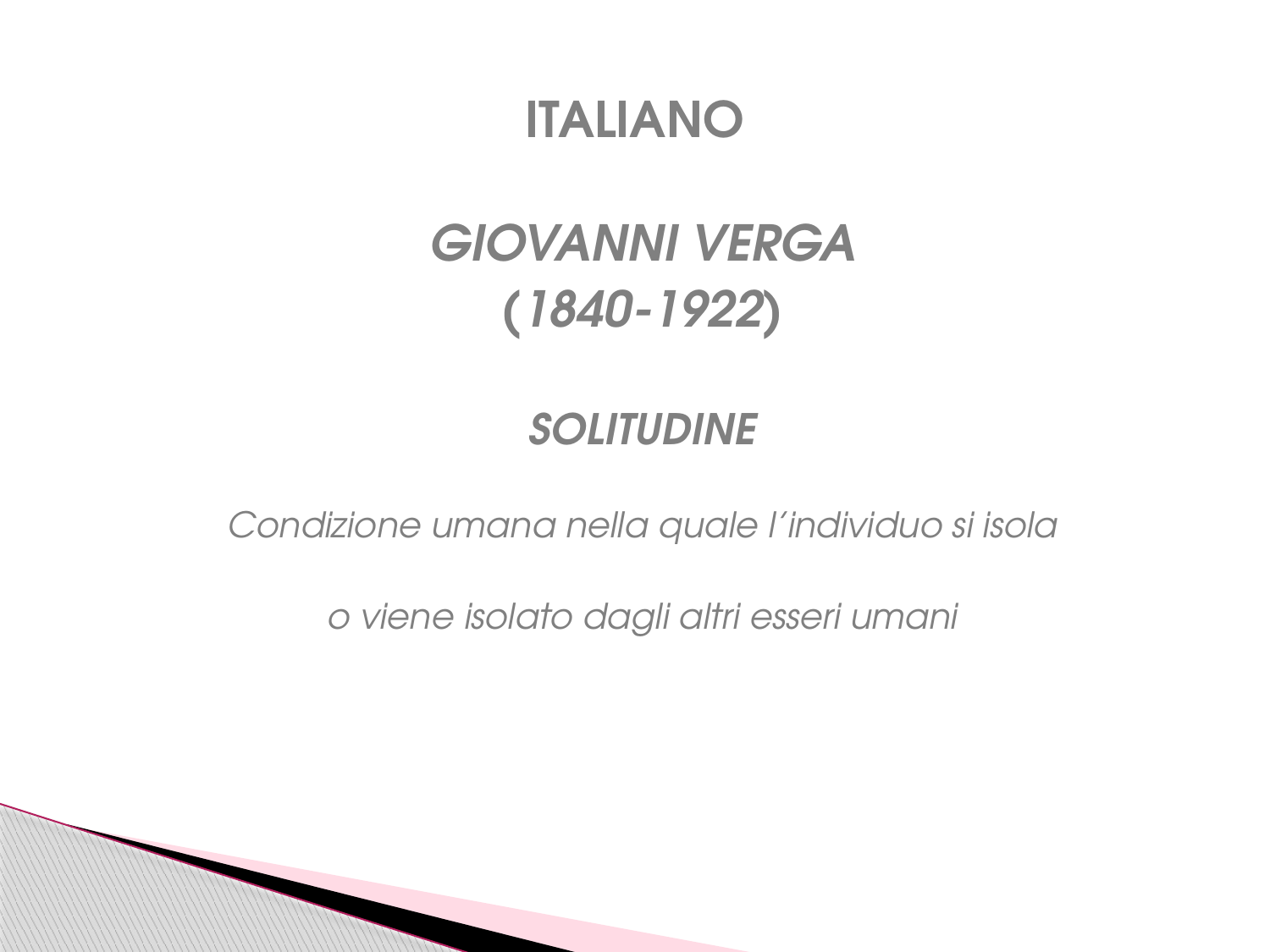

# ITALIANO
GIOVANNI VERGA
(1840-1922)

SOLITUDINE
Condizione umana nella quale l’individuo si isola
o viene isolato dagli altri esseri umani